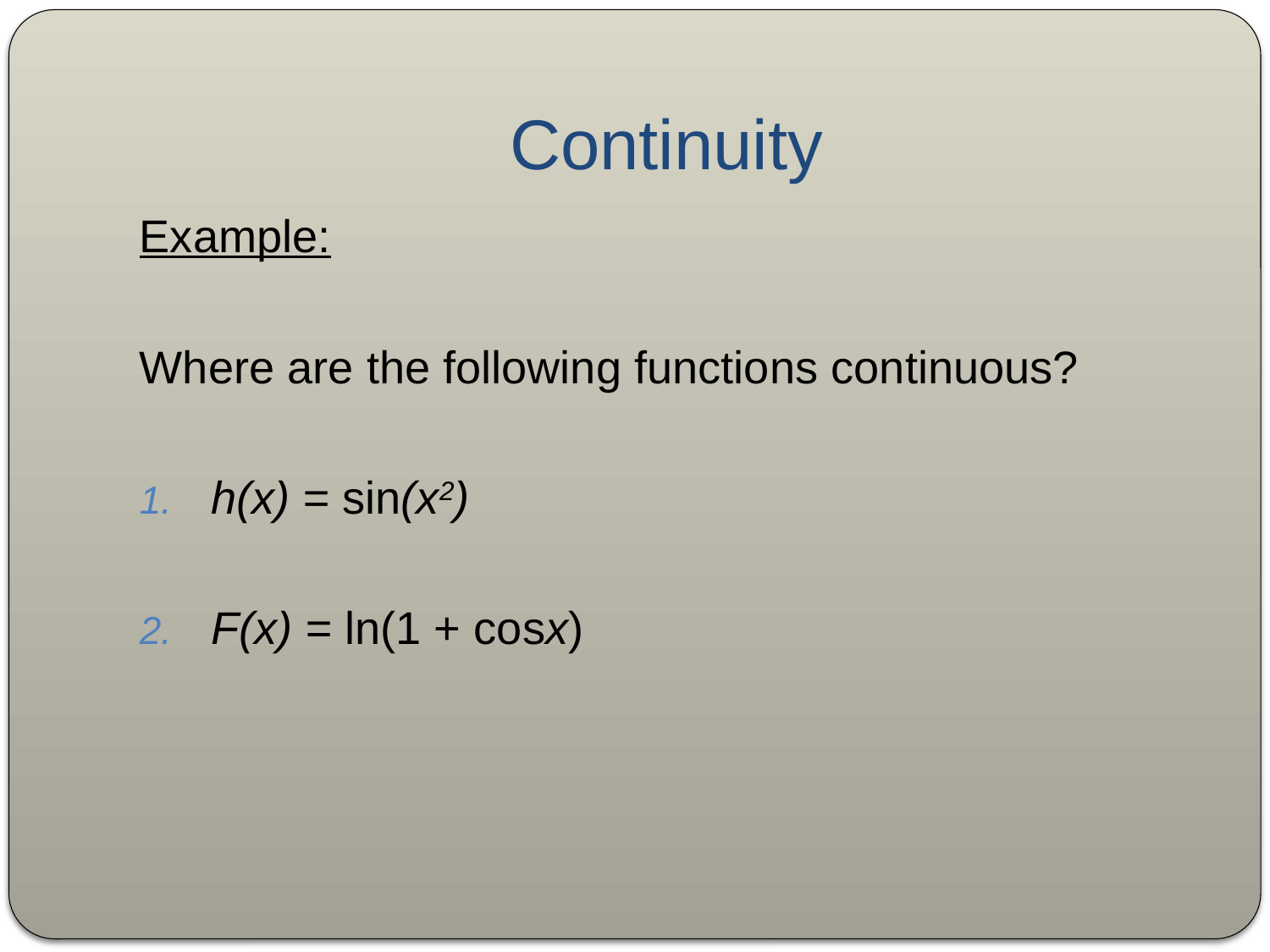

# Continuity
Example:

Where are the following functions continuous?

h(x) = sin(x2)

F(x) = ln(1 + cosx)